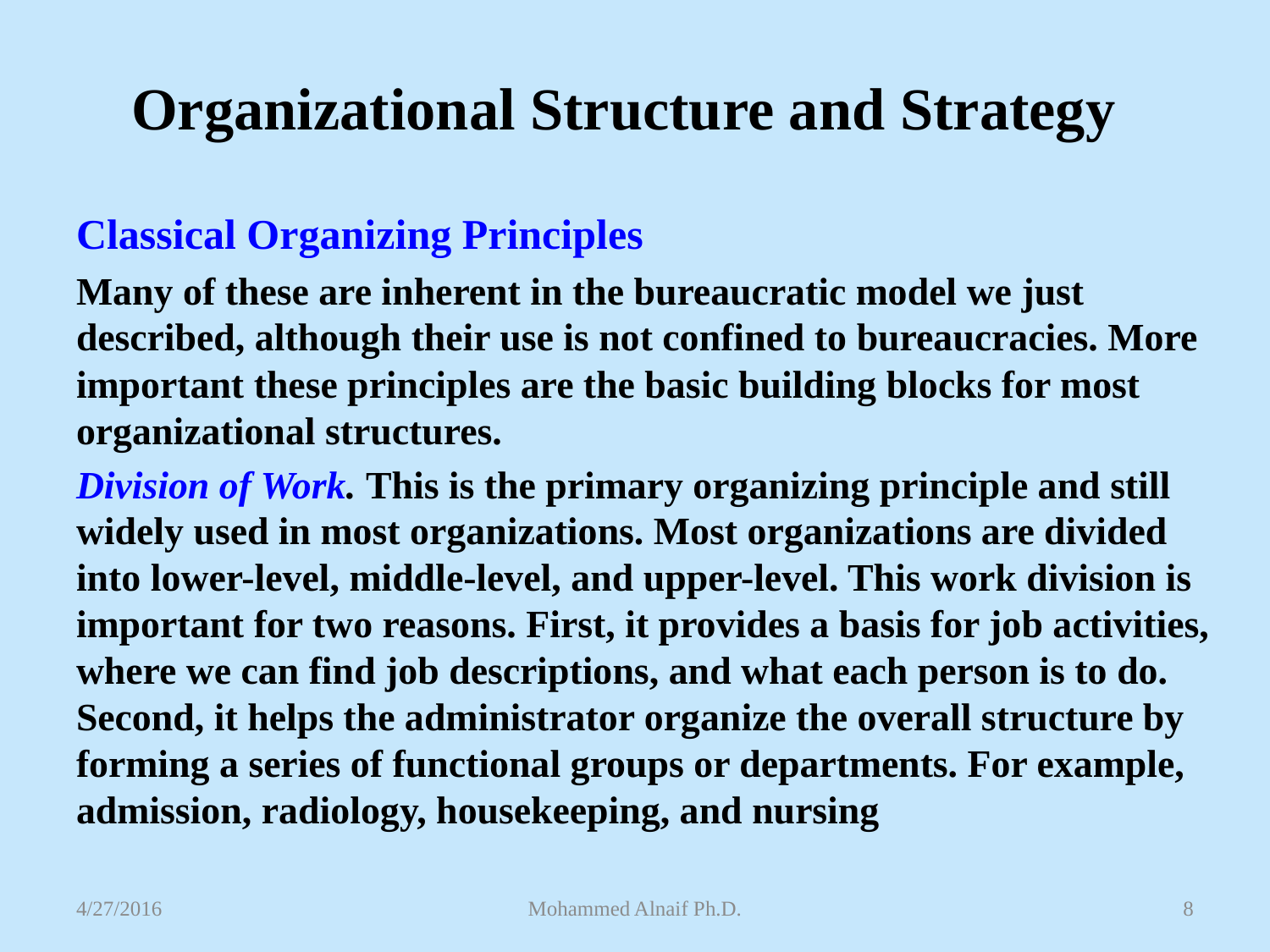

# Organizational Structure and Strategy
Classical Organizing Principles
Many of these are inherent in the bureaucratic model we just described, although their use is not confined to bureaucracies. More important these principles are the basic building blocks for most organizational structures.
Division of Work. This is the primary organizing principle and still widely used in most organizations. Most organizations are divided into lower-level, middle-level, and upper-level. This work division is important for two reasons. First, it provides a basis for job activities, where we can find job descriptions, and what each person is to do. Second, it helps the administrator organize the overall structure by forming a series of functional groups or departments. For example, admission, radiology, housekeeping, and nursing
4/27/2016
Mohammed Alnaif Ph.D.
8